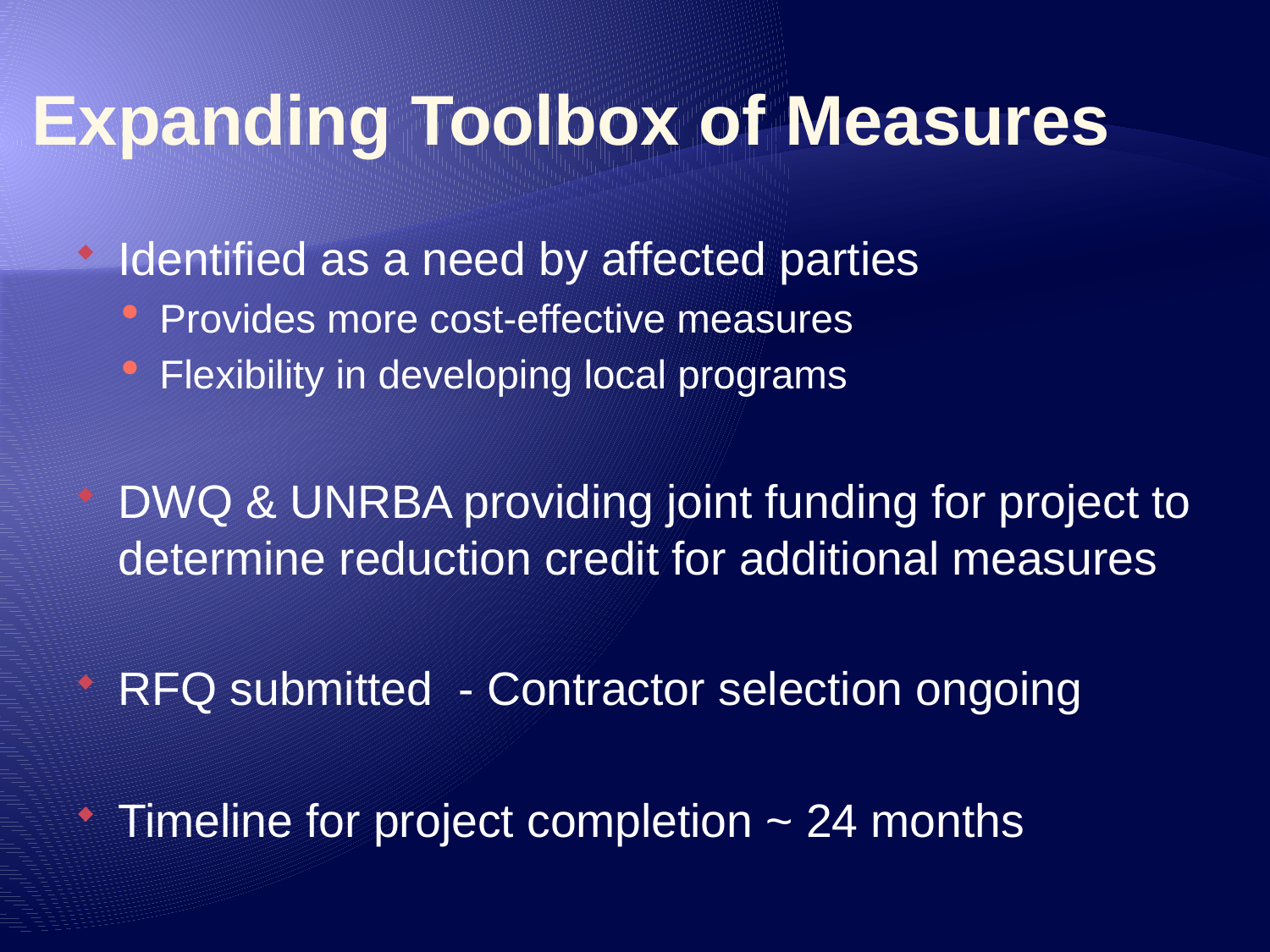

# Expanding Toolbox of Measures
Identified as a need by affected parties
Provides more cost-effective measures
Flexibility in developing local programs

DWQ & UNRBA providing joint funding for project to determine reduction credit for additional measures

RFQ submitted  - Contractor selection ongoing

Timeline for project completion ~ 24 months